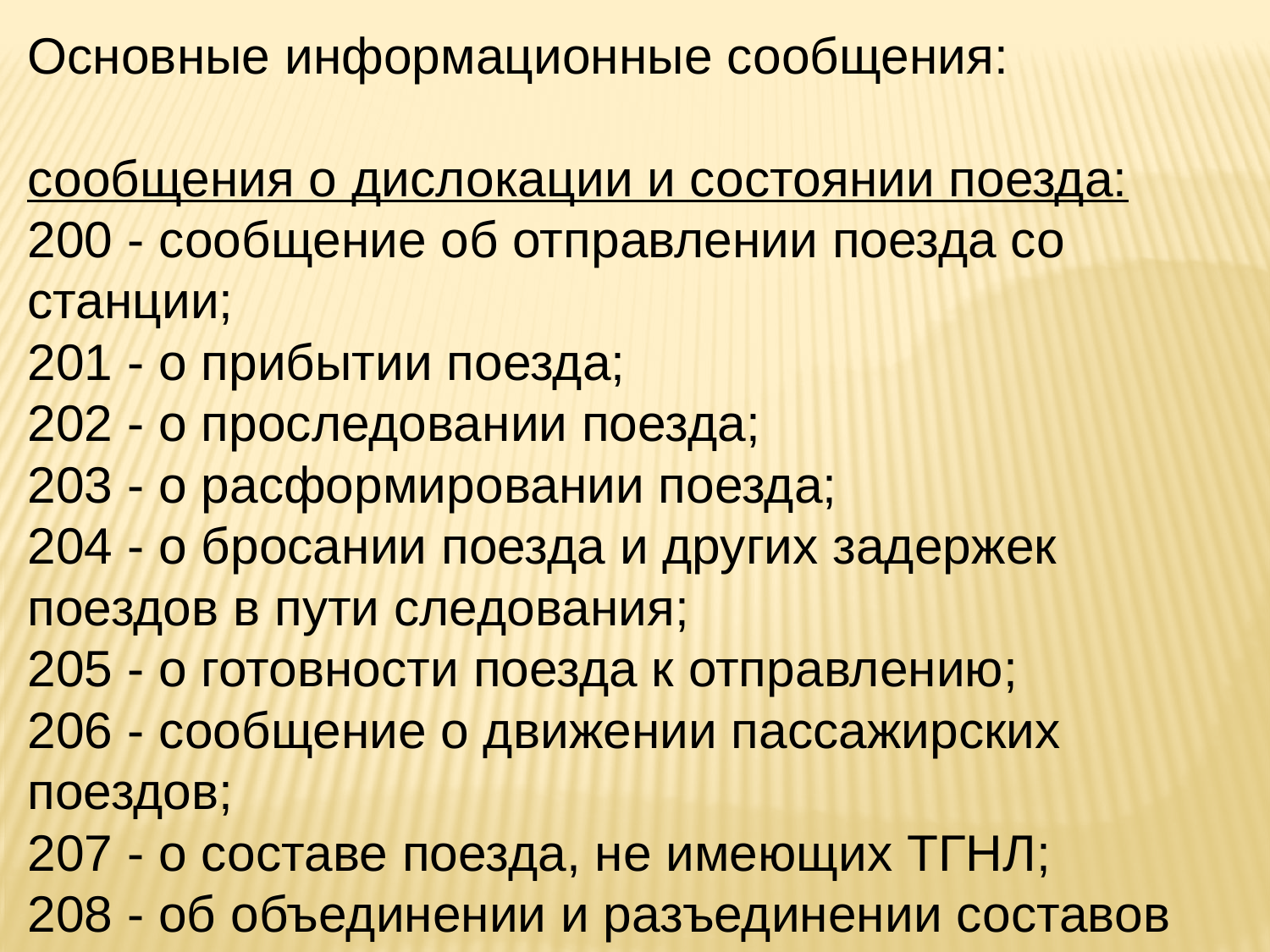

Основные информационные сообщения:

сообщения о дислокации и состоянии поезда:
200 - сообщение об отправлении поезда со станции;
201 - о прибытии поезда;
202 - о проследовании поезда;
203 - о расформировании поезда;
204 - о бросании поезда и других задержек поездов в пути следования;
205 - о готовности поезда к отправлению;
206 - сообщение о движении пассажирских поездов;
207 - о составе поезда, не имеющих ТГНЛ;
208 - об объединении и разъединении составов поездов;
209 - сообщение об изменении индекса поезда.